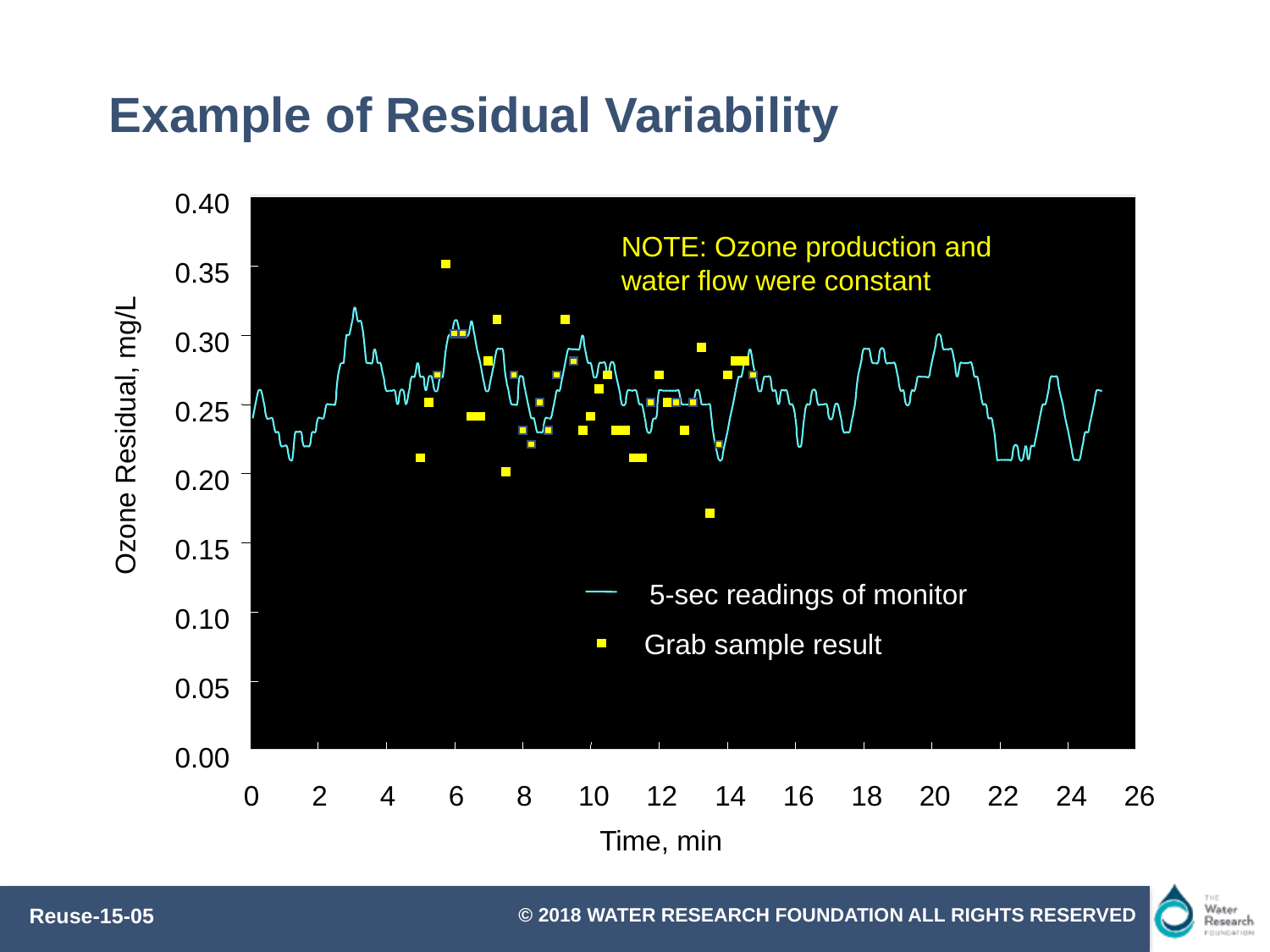

# Example of Residual Variability
0.40

NOTE: Ozone production and
water flow were constant
0.35

  Grab sample result

0.30

0.25

Ozone Residual, mg/L

0.20

0.15

  5-sec readings of monitor

0.10

0.05

0.00

0
2
4
6
8
10
12
14
16
18
20
22
24
26
Time, min